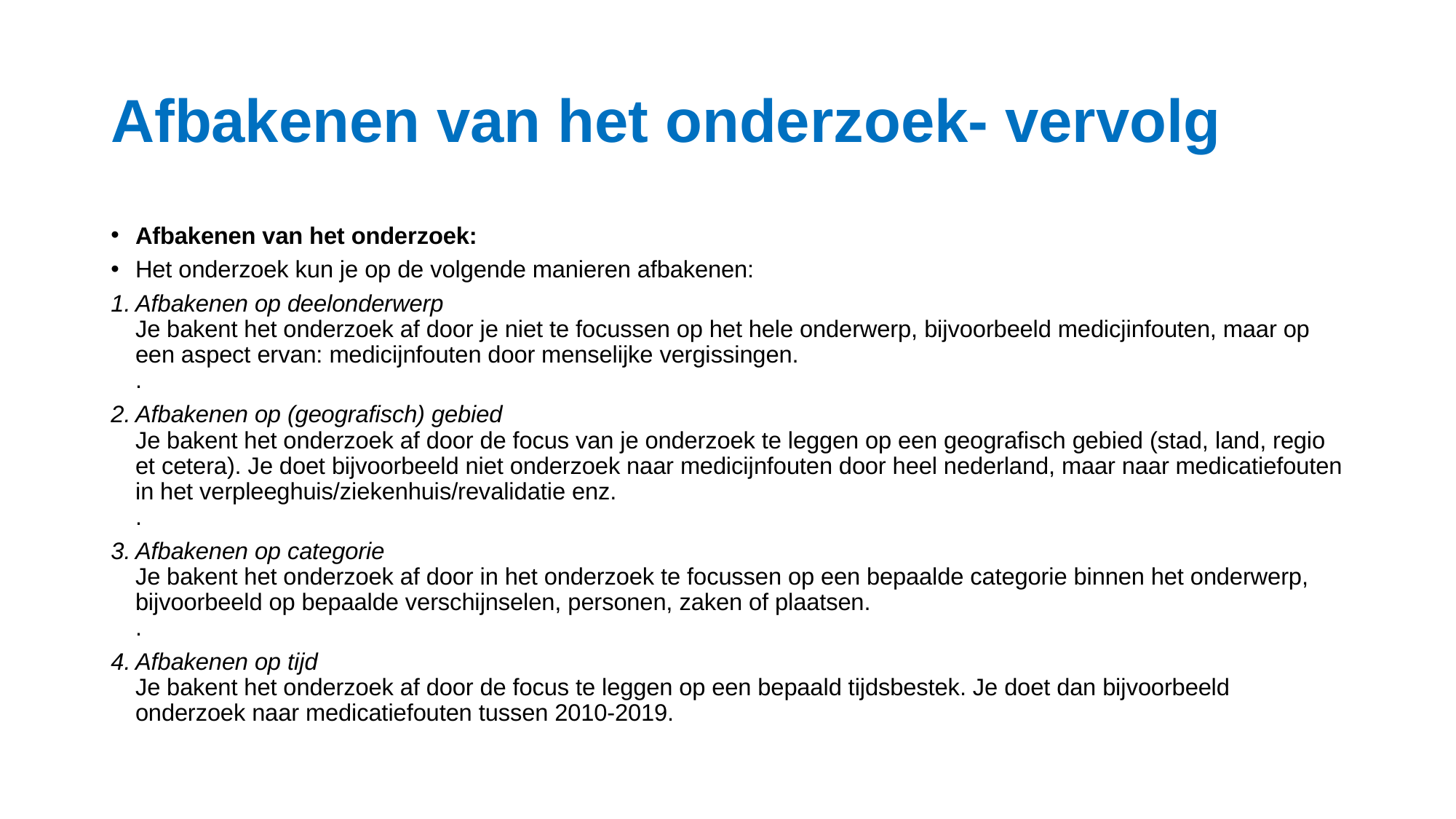

# Afbakenen van het onderzoek- vervolg
Afbakenen van het onderzoek:
Het onderzoek kun je op de volgende manieren afbakenen:
Afbakenen op deelonderwerp
Je bakent het onderzoek af door je niet te focussen op het hele onderwerp, bijvoorbeeld medicjinfouten, maar op een aspect ervan: medicijnfouten door menselijke vergissingen. 
.
Afbakenen op (geografisch) gebied
Je bakent het onderzoek af door de focus van je onderzoek te leggen op een geografisch gebied (stad, land, regio et cetera). Je doet bijvoorbeeld niet onderzoek naar medicijnfouten door heel nederland, maar naar medicatiefouten in het verpleeghuis/ziekenhuis/revalidatie enz. 
.
Afbakenen op categorie
Je bakent het onderzoek af door in het onderzoek te focussen op een bepaalde categorie binnen het onderwerp, bijvoorbeeld op bepaalde verschijnselen, personen, zaken of plaatsen. 
.
Afbakenen op tijd
Je bakent het onderzoek af door de focus te leggen op een bepaald tijdsbestek. Je doet dan bijvoorbeeld onderzoek naar medicatiefouten tussen 2010-2019.